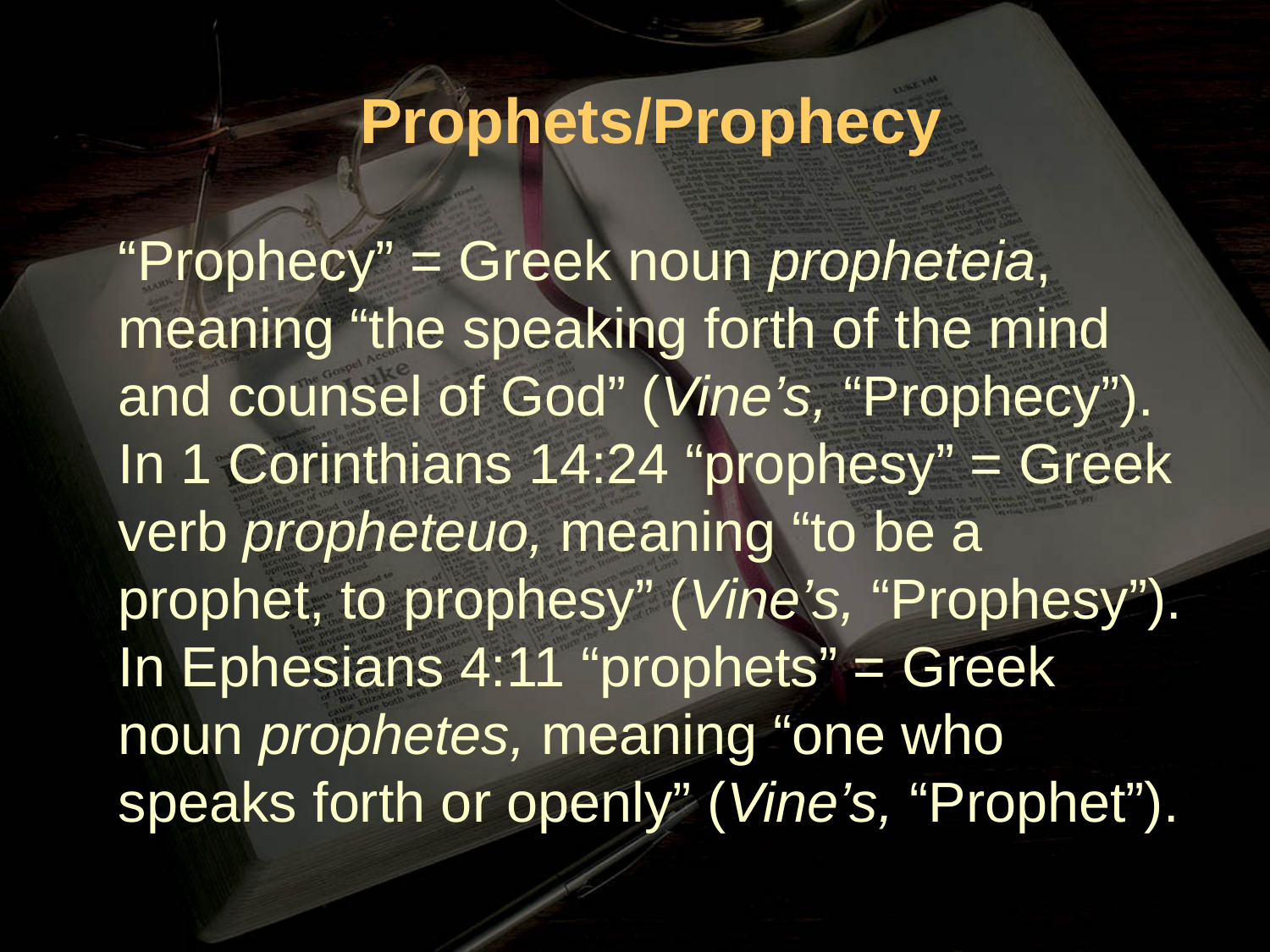

Prophets/Prophecy

“Prophecy” = Greek noun propheteia, meaning “the speaking forth of the mind and counsel of God” (Vine’s, “Prophecy”).
In 1 Corinthians 14:24 “prophesy” = Greek verb propheteuo, meaning “to be a prophet, to prophesy” (Vine’s, “Prophesy”).
In Ephesians 4:11 “prophets” = Greek noun prophetes, meaning “one who speaks forth or openly” (Vine’s, “Prophet”).